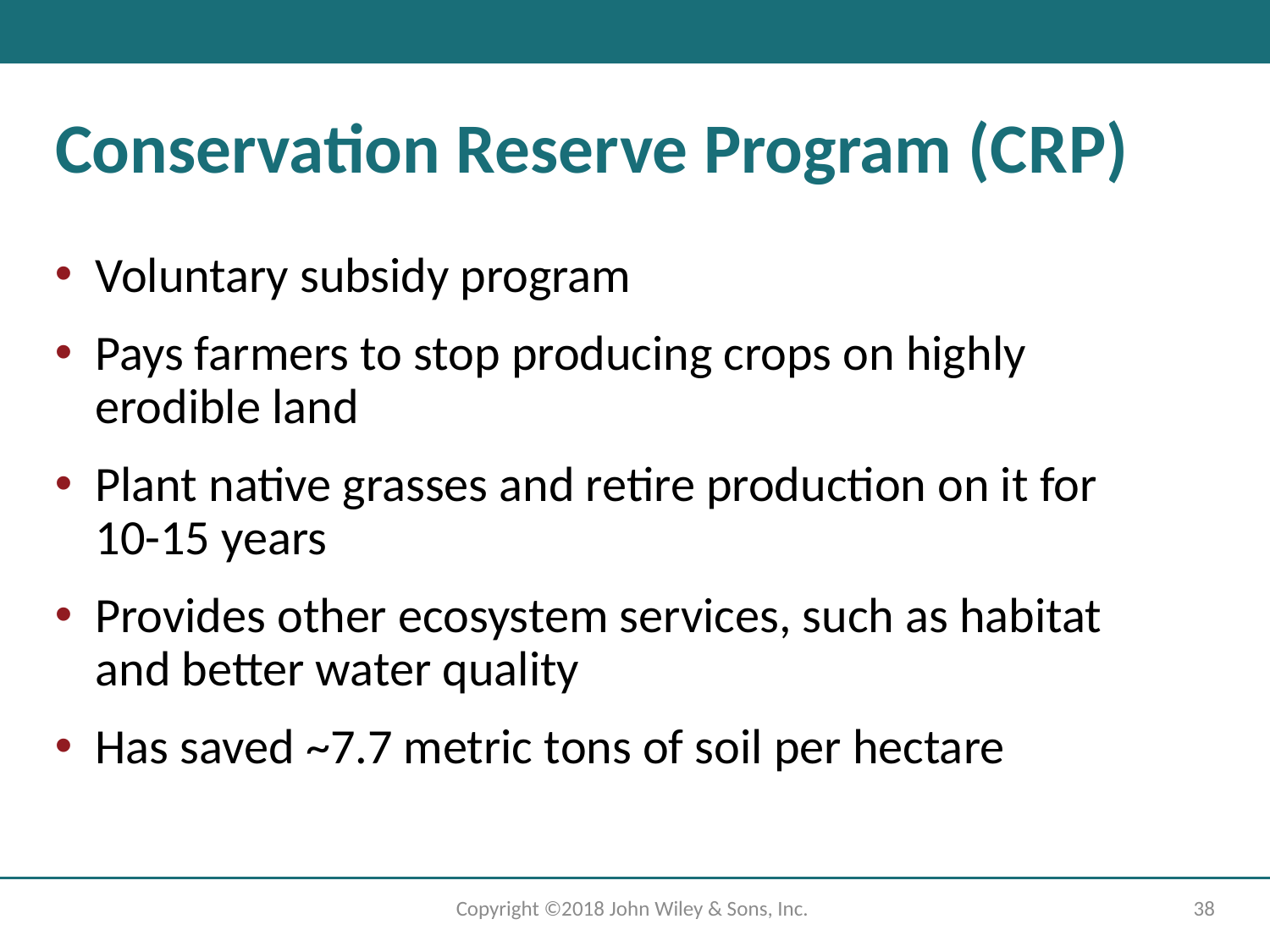

# Conservation Reserve Program (C R P)
Voluntary subsidy program
Pays farmers to stop producing crops on highly erodible land
Plant native grasses and retire production on it for 10-15 years
Provides other ecosystem services, such as habitat and better water quality
Has saved ~7.7 metric tons of soil per hectare
Copyright ©2018 John Wiley & Sons, Inc.
38